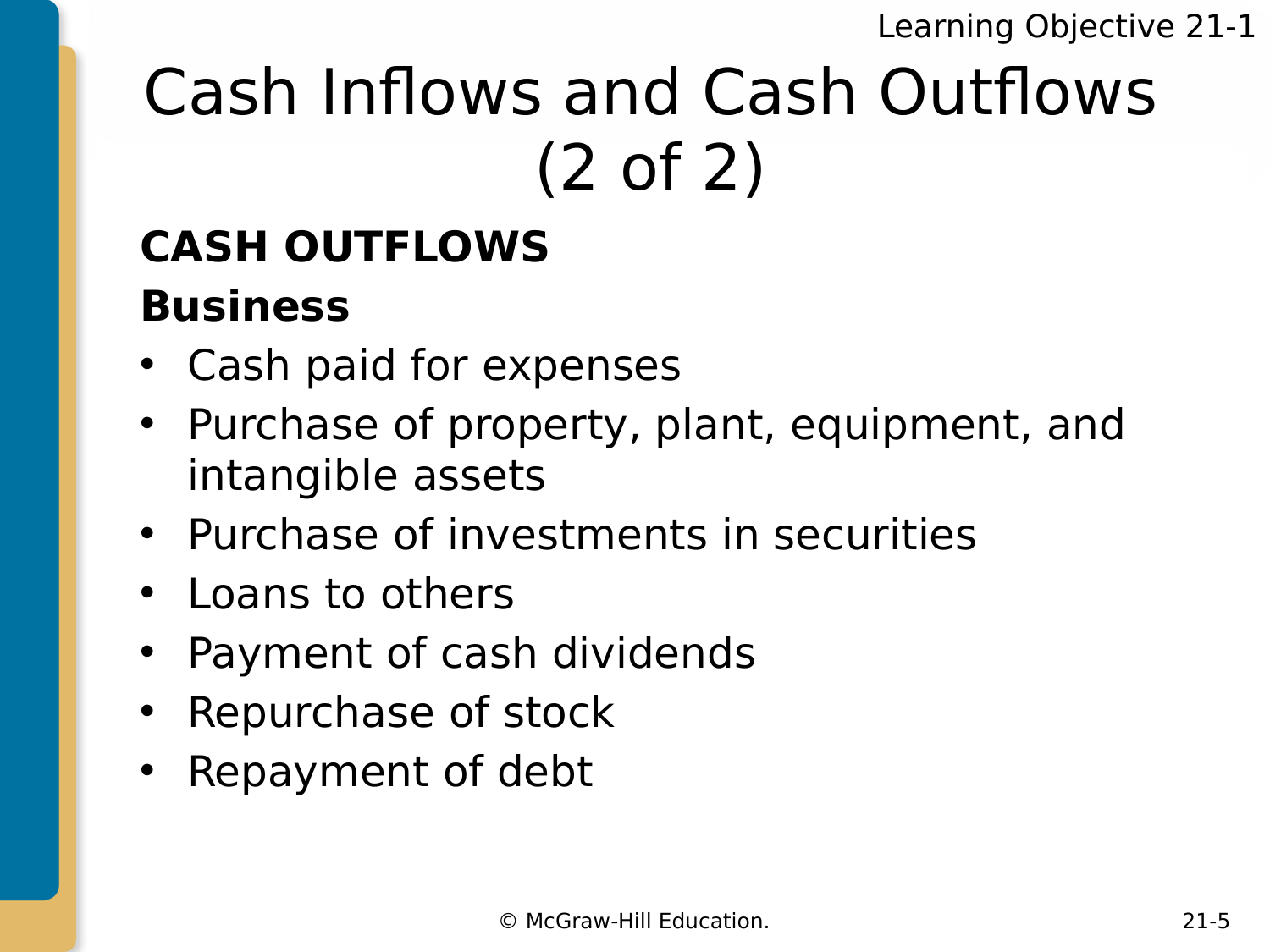

Learning Objective 21-1
# Cash Inflows and Cash Outflows (2 of 2)
CASH OUTFLOWS
Business
Cash paid for expenses
Purchase of property, plant, equipment, and intangible assets
Purchase of investments in securities
Loans to others
Payment of cash dividends
Repurchase of stock
Repayment of debt